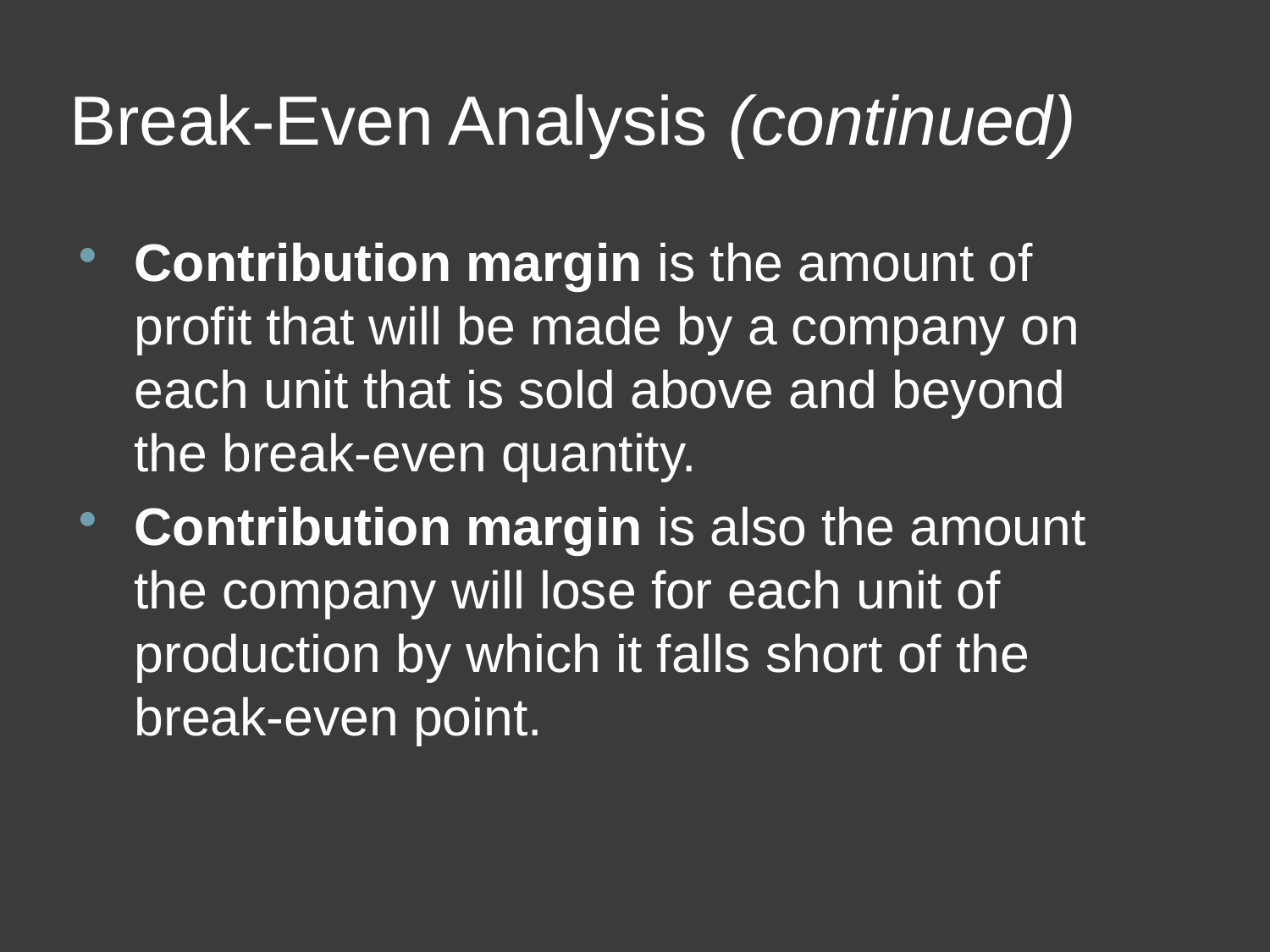

# Break-Even Analysis (continued)
Contribution margin is the amount of profit that will be made by a company on each unit that is sold above and beyond the break-even quantity.
Contribution margin is also the amount the company will lose for each unit of production by which it falls short of the break-even point.